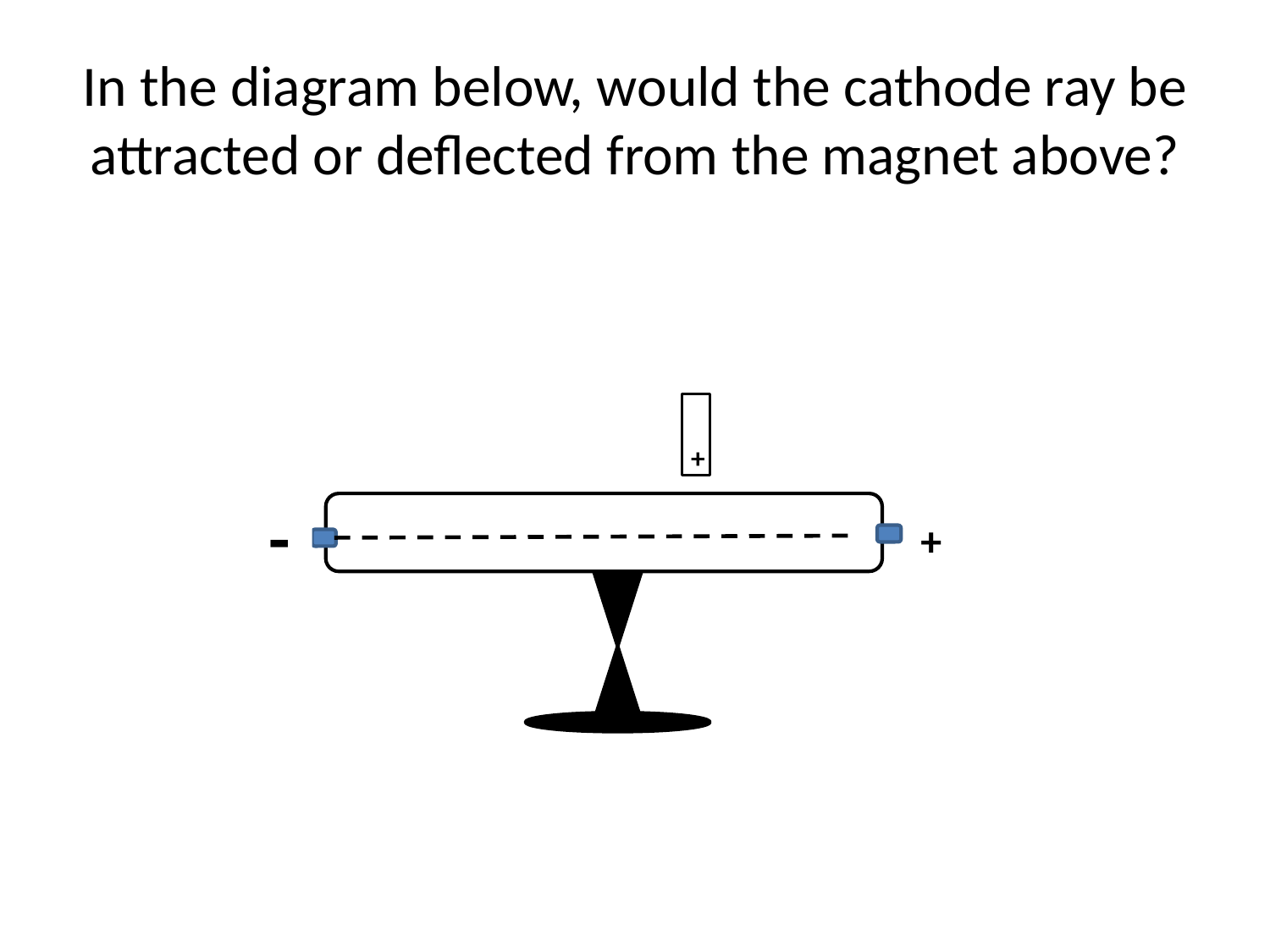

# In the diagram below, would the cathode ray be attracted or deflected from the magnet above?

+
-

+